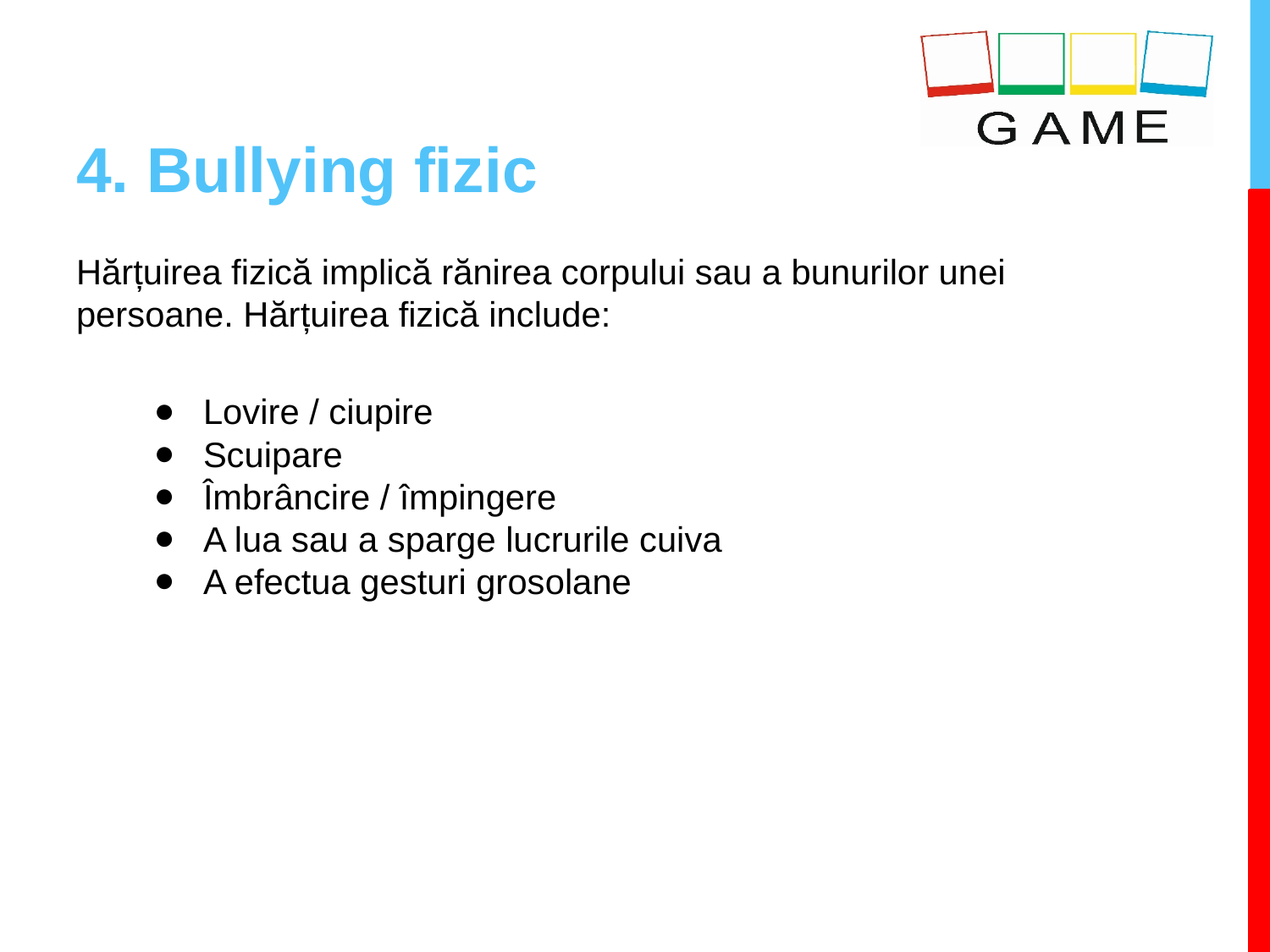

# 4. Bullying fizic
Hărțuirea fizică implică rănirea corpului sau a bunurilor unei persoane. Hărțuirea fizică include:

Lovire / ciupire
Scuipare
Îmbrâncire / împingere
A lua sau a sparge lucrurile cuiva
A efectua gesturi grosolane